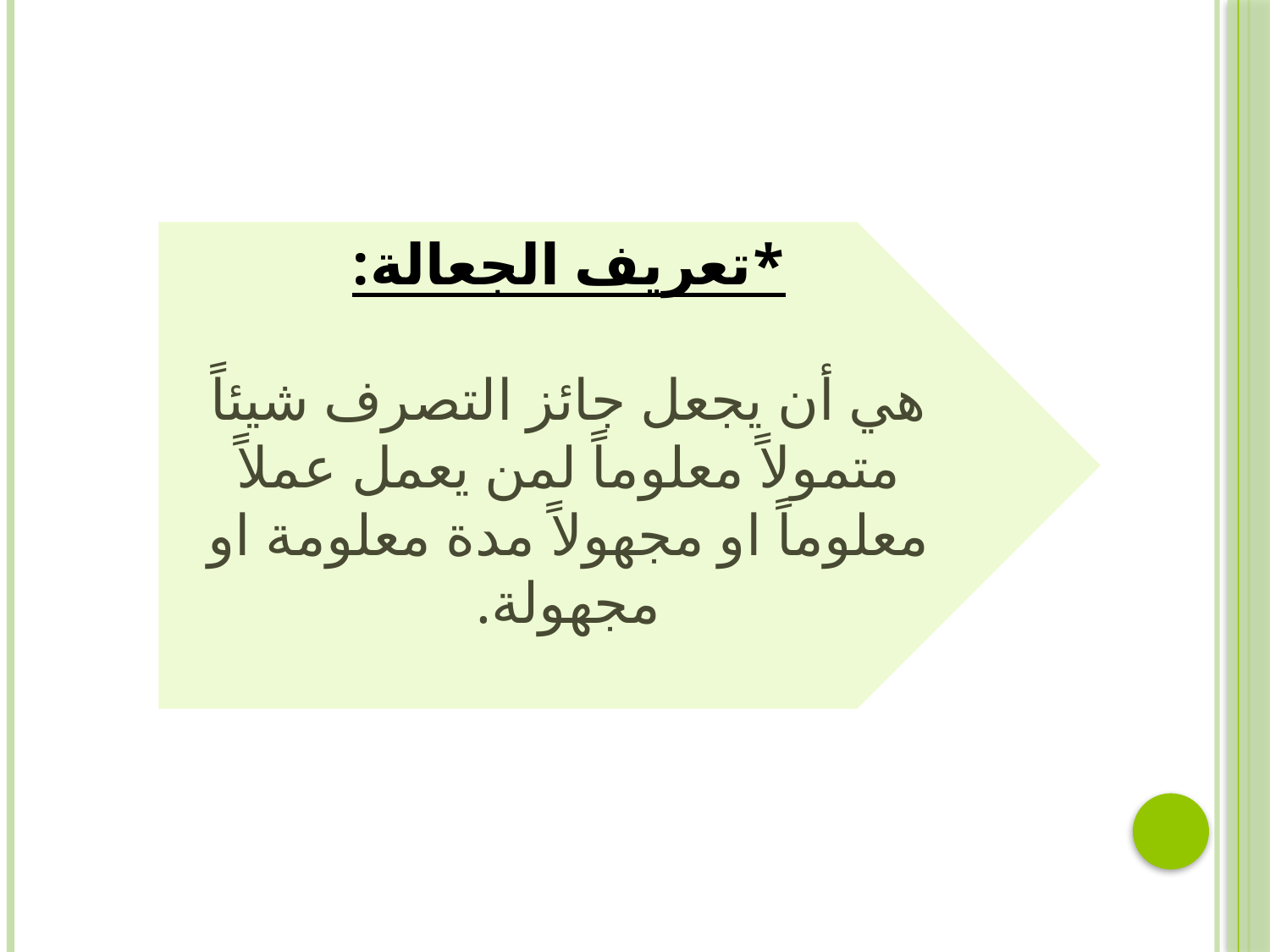

*تعريف الجعالة:

هي أن يجعل جائز التصرف شيئاً متمولاً معلوماً لمن يعمل عملاً معلوماً او مجهولاً مدة معلومة او مجهولة.